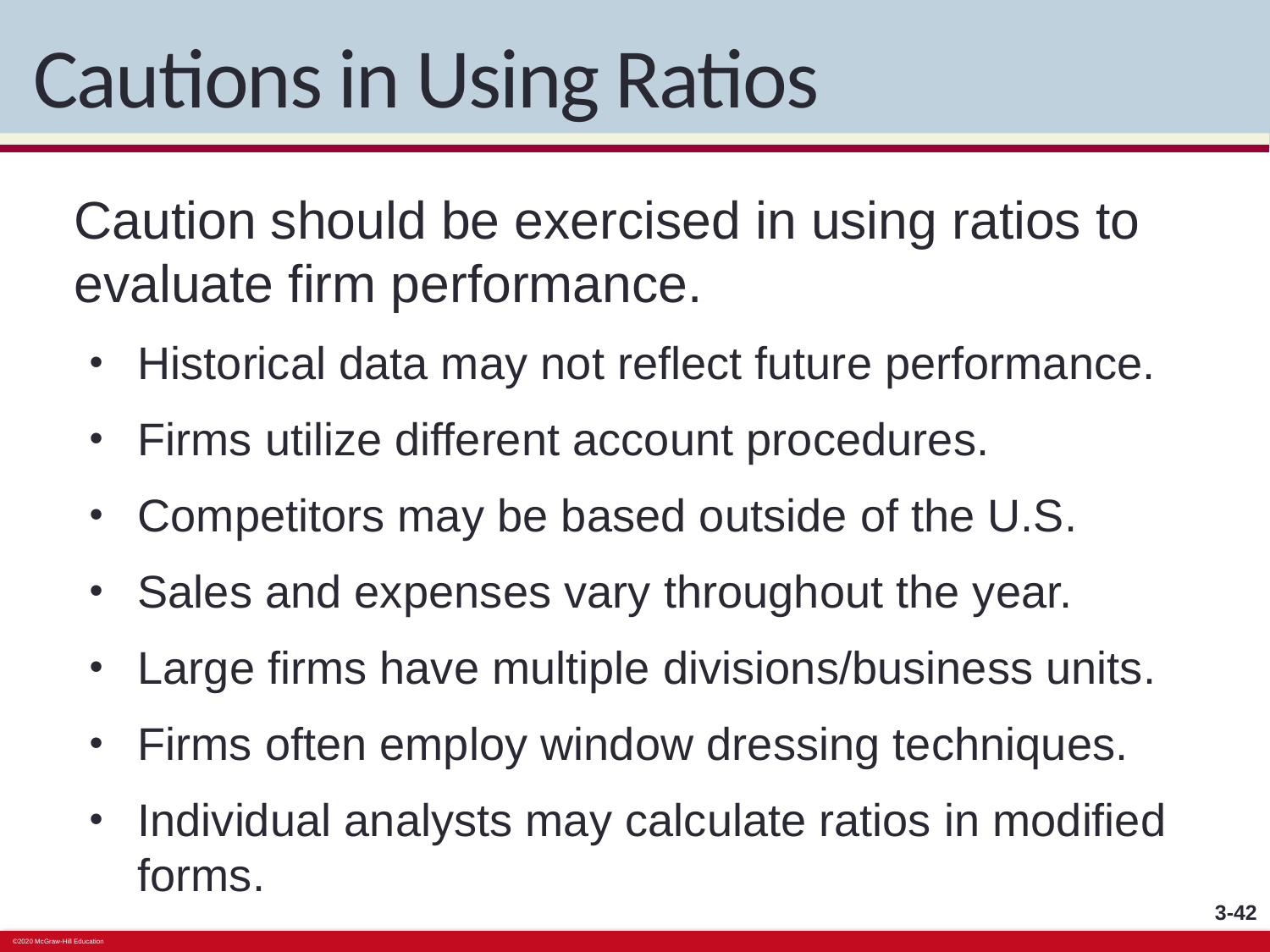

# Cautions in Using Ratios
Caution should be exercised in using ratios to evaluate firm performance.
Historical data may not reflect future performance.
Firms utilize different account procedures.
Competitors may be based outside of the U.S.
Sales and expenses vary throughout the year.
Large firms have multiple divisions/business units.
Firms often employ window dressing techniques.
Individual analysts may calculate ratios in modified forms.